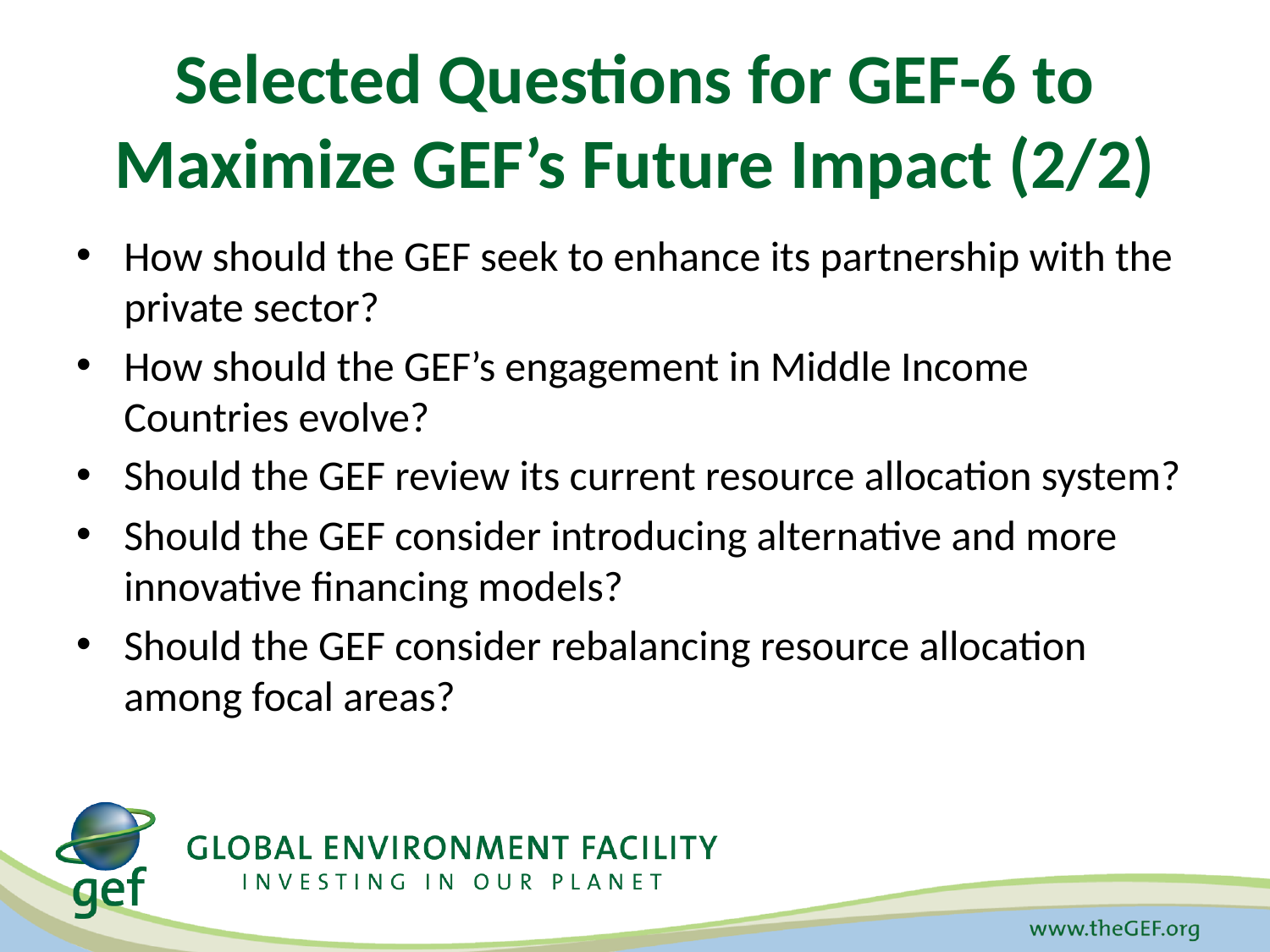

# Selected Questions for GEF-6 to Maximize GEF’s Future Impact (2/2)
How should the GEF seek to enhance its partnership with the private sector?
How should the GEF’s engagement in Middle Income Countries evolve?
Should the GEF review its current resource allocation system?
Should the GEF consider introducing alternative and more innovative financing models?
Should the GEF consider rebalancing resource allocation among focal areas?